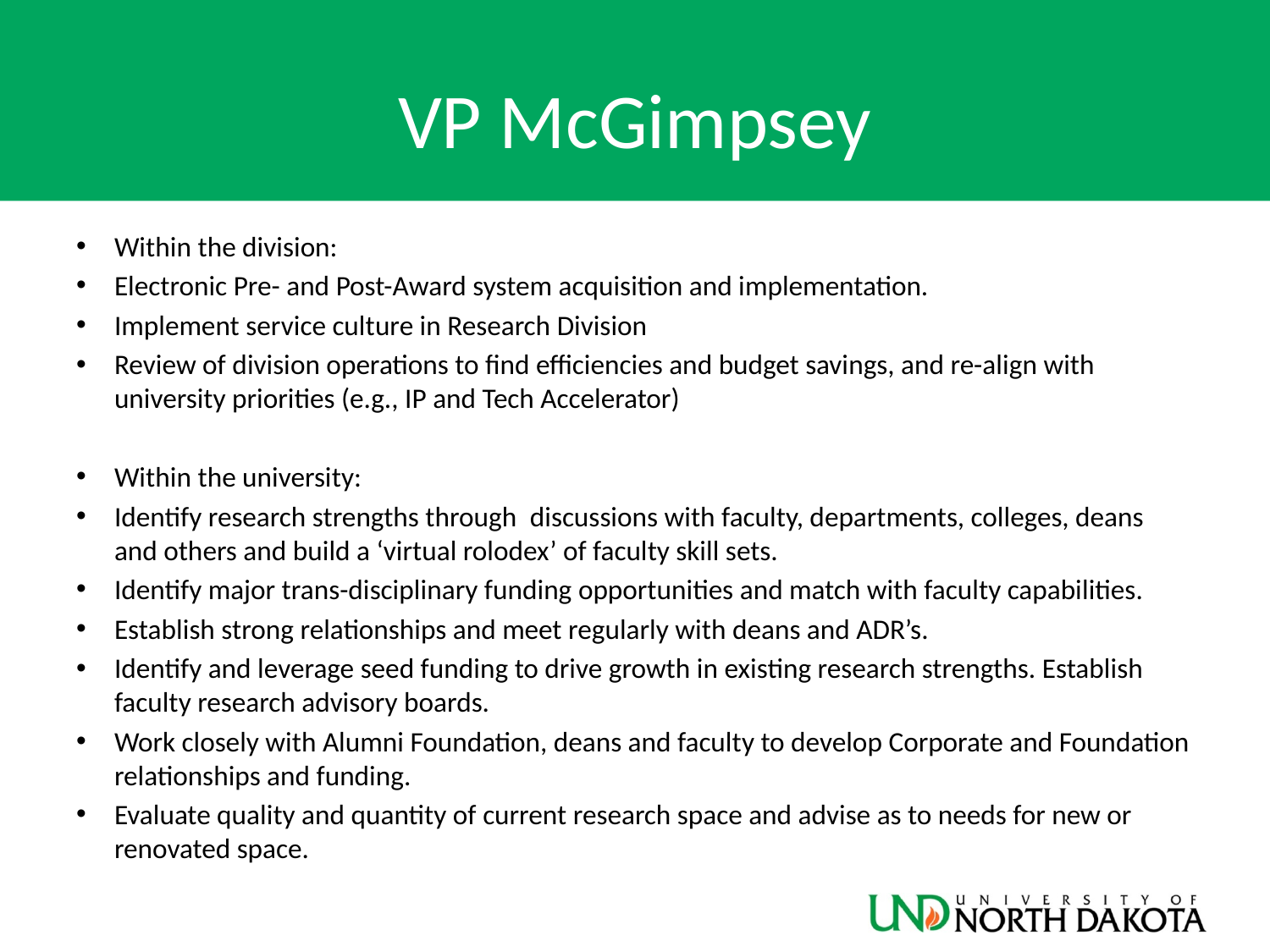

# VP McGimpsey
Within the division:
Electronic Pre- and Post-Award system acquisition and implementation.
Implement service culture in Research Division
Review of division operations to find efficiencies and budget savings, and re-align with university priorities (e.g., IP and Tech Accelerator)

Within the university:
Identify research strengths through  discussions with faculty, departments, colleges, deans and others and build a ‘virtual rolodex’ of faculty skill sets.
Identify major trans-disciplinary funding opportunities and match with faculty capabilities.
Establish strong relationships and meet regularly with deans and ADR’s.
Identify and leverage seed funding to drive growth in existing research strengths. Establish faculty research advisory boards.
Work closely with Alumni Foundation, deans and faculty to develop Corporate and Foundation relationships and funding.
Evaluate quality and quantity of current research space and advise as to needs for new or renovated space.